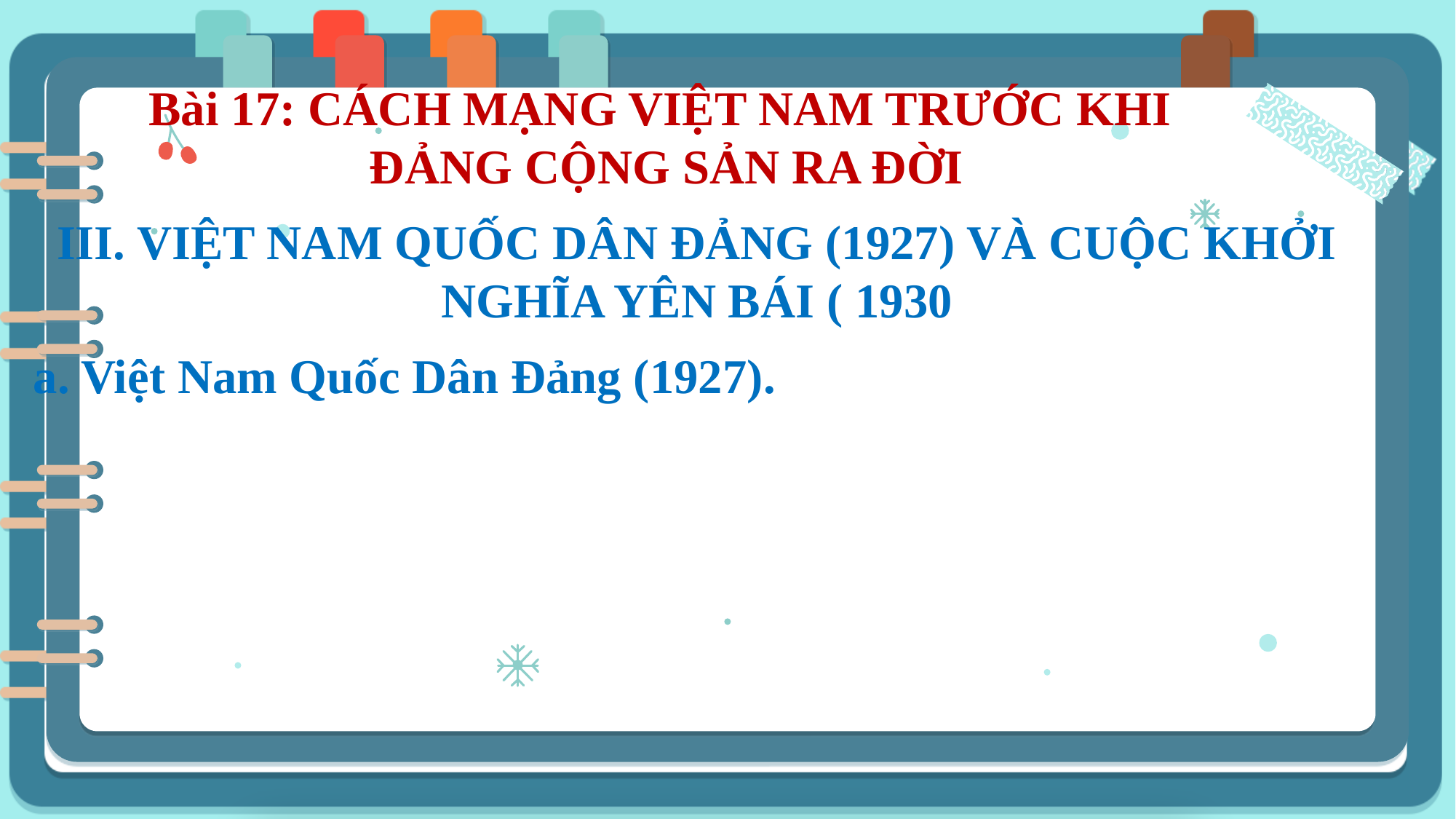

Bài 17: CÁCH MẠNG VIỆT NAM TRƯỚC KHI
ĐẢNG CỘNG SẢN RA ĐỜI
III. VIỆT NAM QUỐC DÂN ĐẢNG (1927) VÀ CUỘC KHỞI NGHĨA YÊN BÁI ( 1930
a. Việt Nam Quốc Dân Đảng (1927).